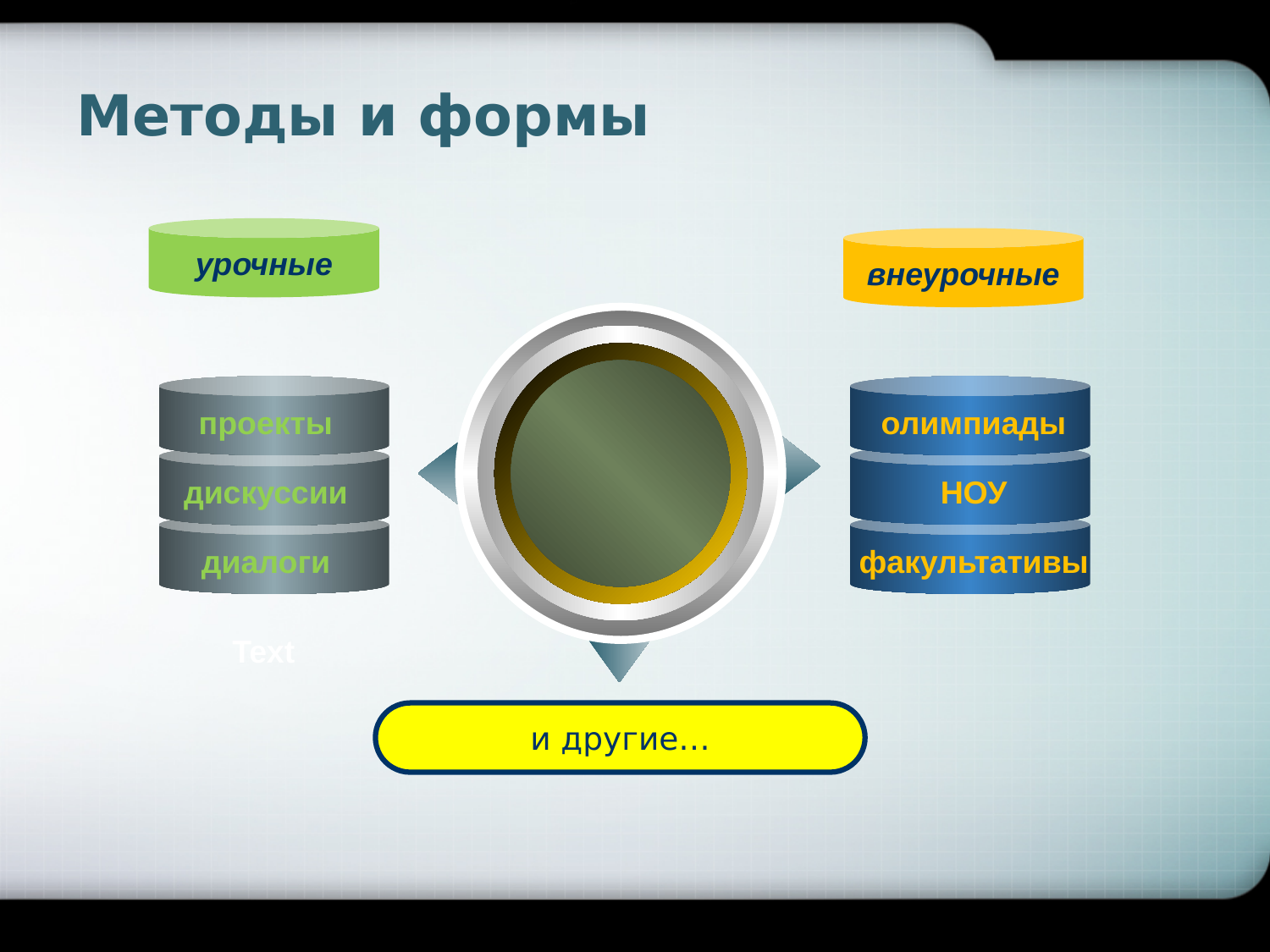

МОУ СОШ № 169
# Методы и формы
урочные
внеурочные

проекты
олимпиады

дискуссии
НОУ

диалоги
факультативы
и другие…
Text